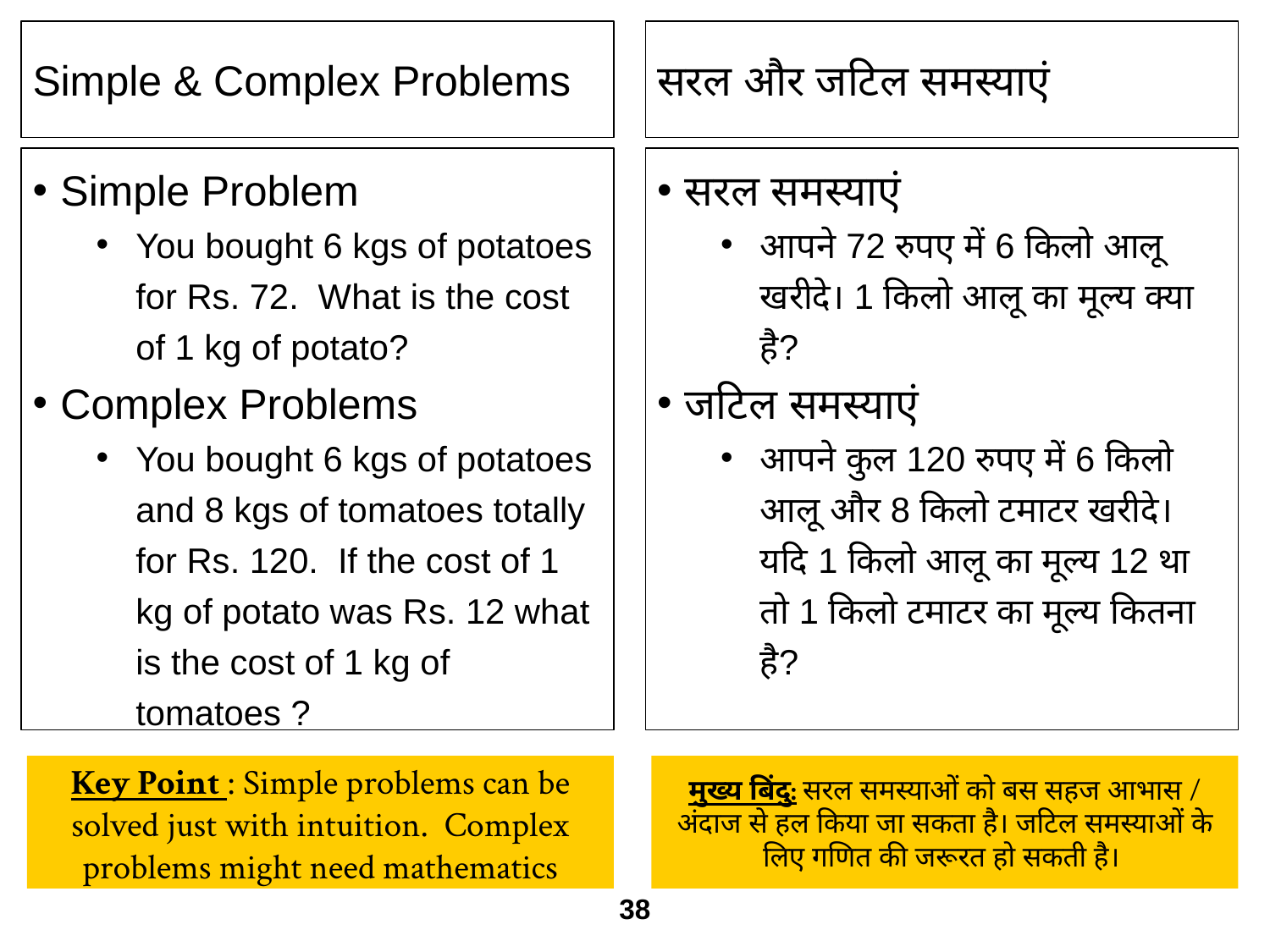

Simple & Complex Problems
सरल और जटिल समस्याएं
Simple Problem
You bought 6 kgs of potatoes for Rs. 72.  What is the cost of 1 kg of potato?
Complex Problems
You bought 6 kgs of potatoes and 8 kgs of tomatoes totally for Rs. 120.  If the cost of 1 kg of potato was Rs. 12 what is the cost of 1 kg of tomatoes ?

सरल समस्याएं
आपने 72 रुपए में 6 किलो आलू खरीदे। 1 किलो आलू का मूल्य क्या है?
जटिल समस्याएं
आपने कुल 120 रुपए में 6 किलो आलू और 8 किलो टमाटर खरीदे। यदि 1 किलो आलू का मूल्य 12 था तो 1 किलो टमाटर का मूल्य कितना है?

Key Point : Simple problems can be solved just with intuition.  Complex problems might need mathematics
मुख्य बिंदु: सरल समस्याओं को बस सहज आभास / अंदाज से हल किया जा सकता है। जटिल समस्याओं के लिए गणित की जरूरत हो सकती है।
38